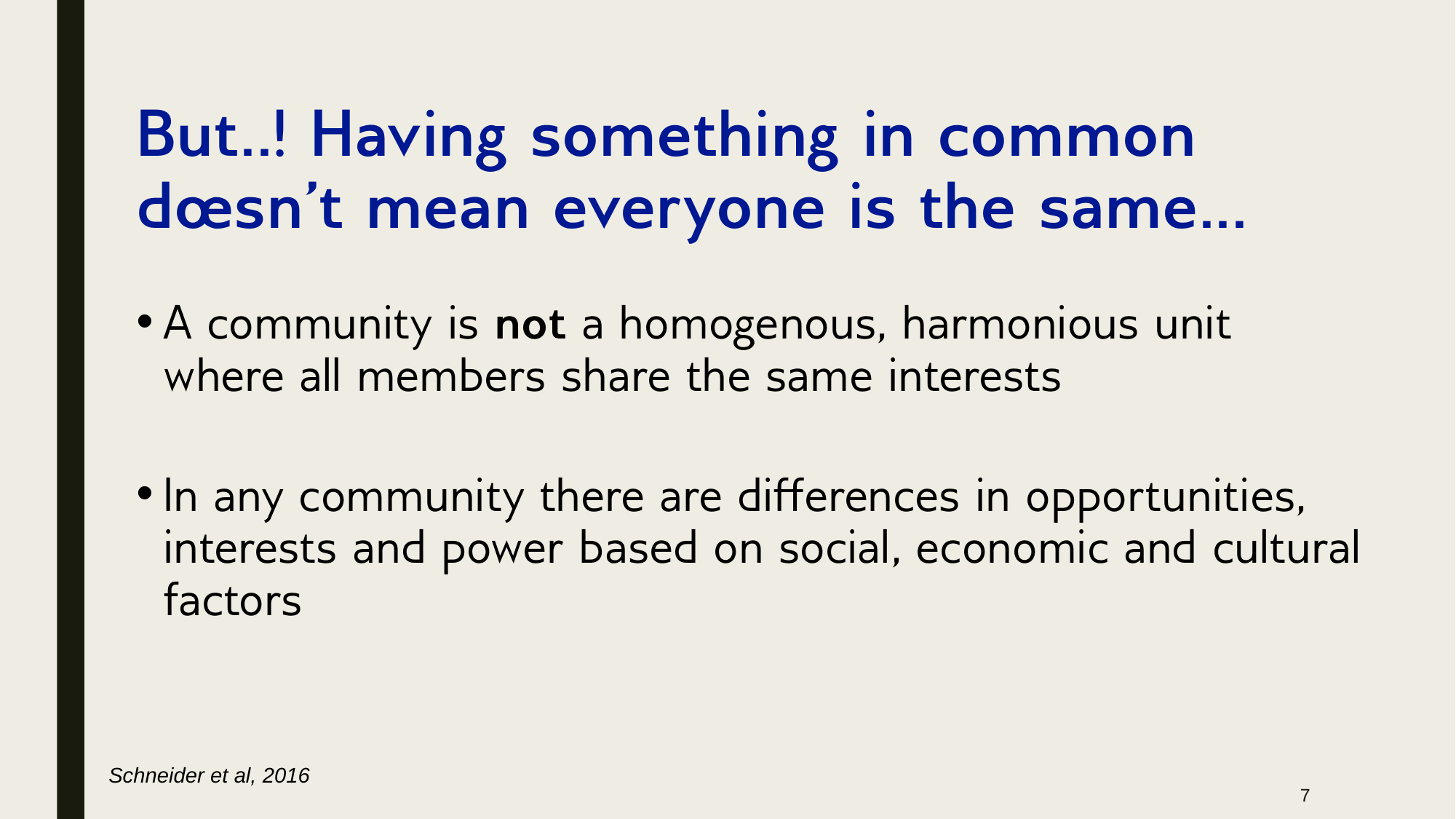

# But..! Having something in common doesn’t mean everyone is the same...
A community is not a homogenous, harmonious unit where all members share the same interests

In any community there are differences in opportunities, interests and power based on social, economic and cultural factors

Schneider et al, 2016

7